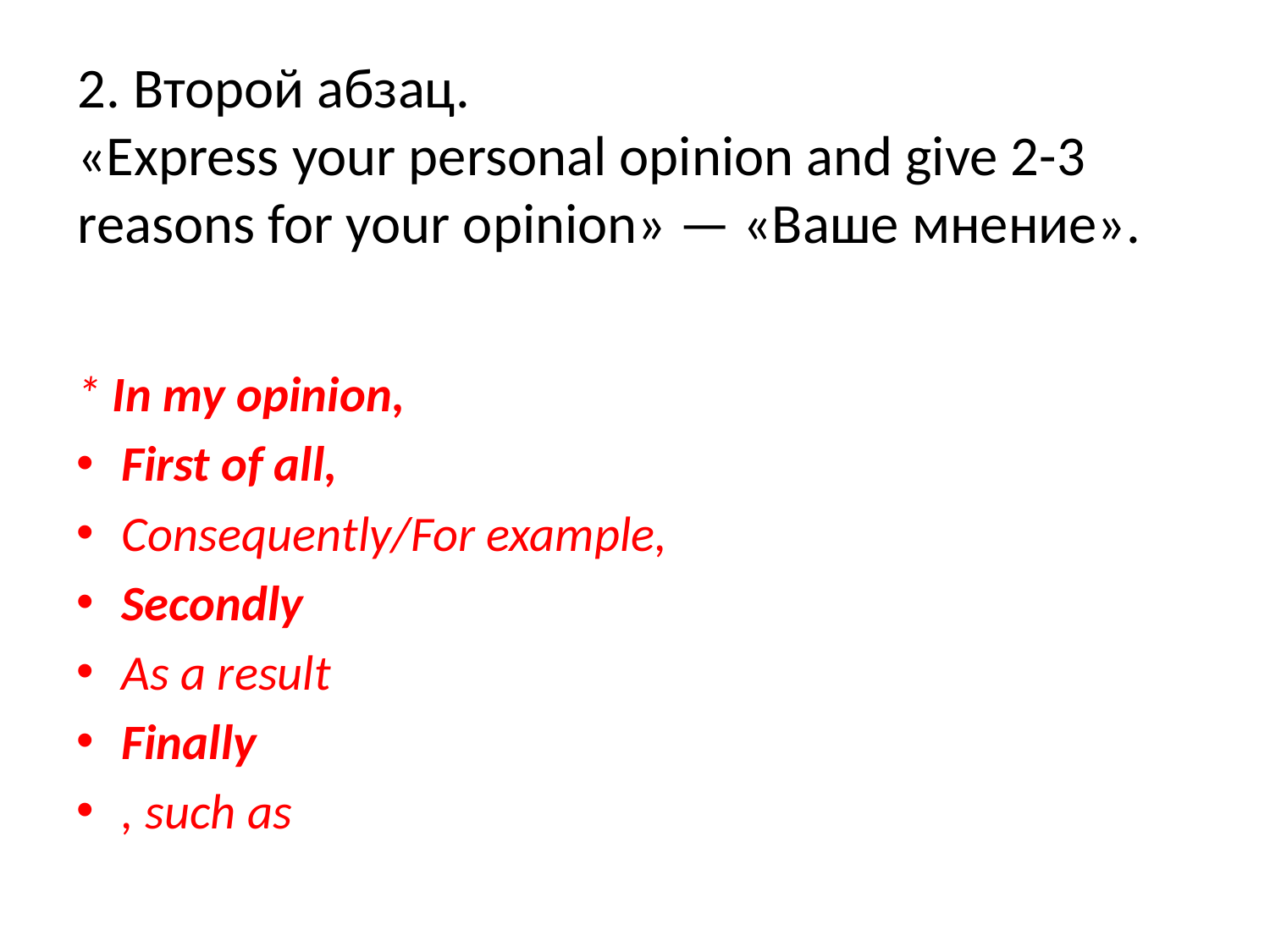

# 2. Второй абзац. «Express your personal opinion and give 2-3 reasons for your opinion» — «Ваше мнение».
* In my opinion,
First of all,
Consequently/For example,
Secondly
As a result
Finally
, such as